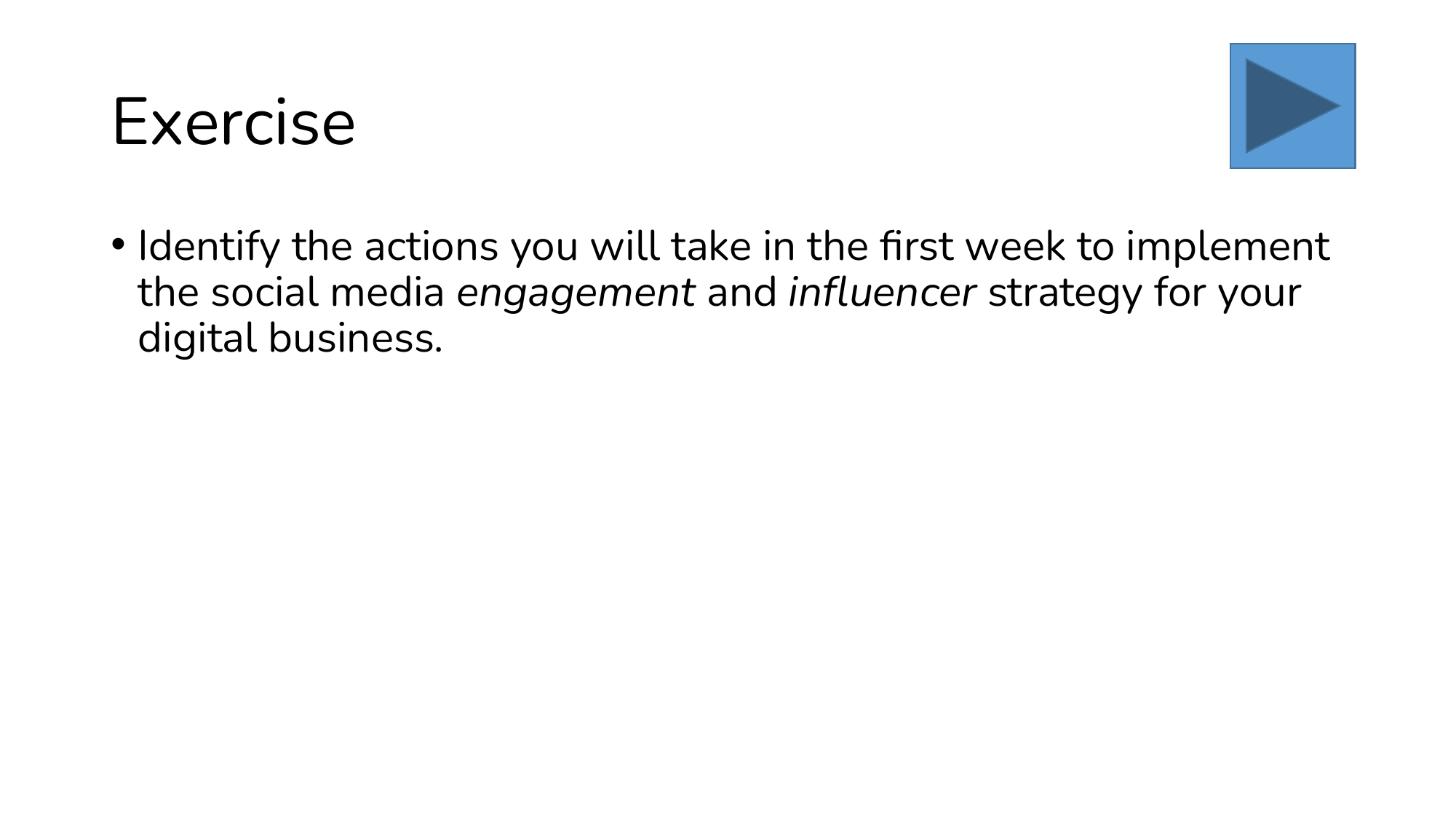

# Exercise

Identify the actions you will take in the first week to implement the social media engagement and influencer strategy for your digital business.